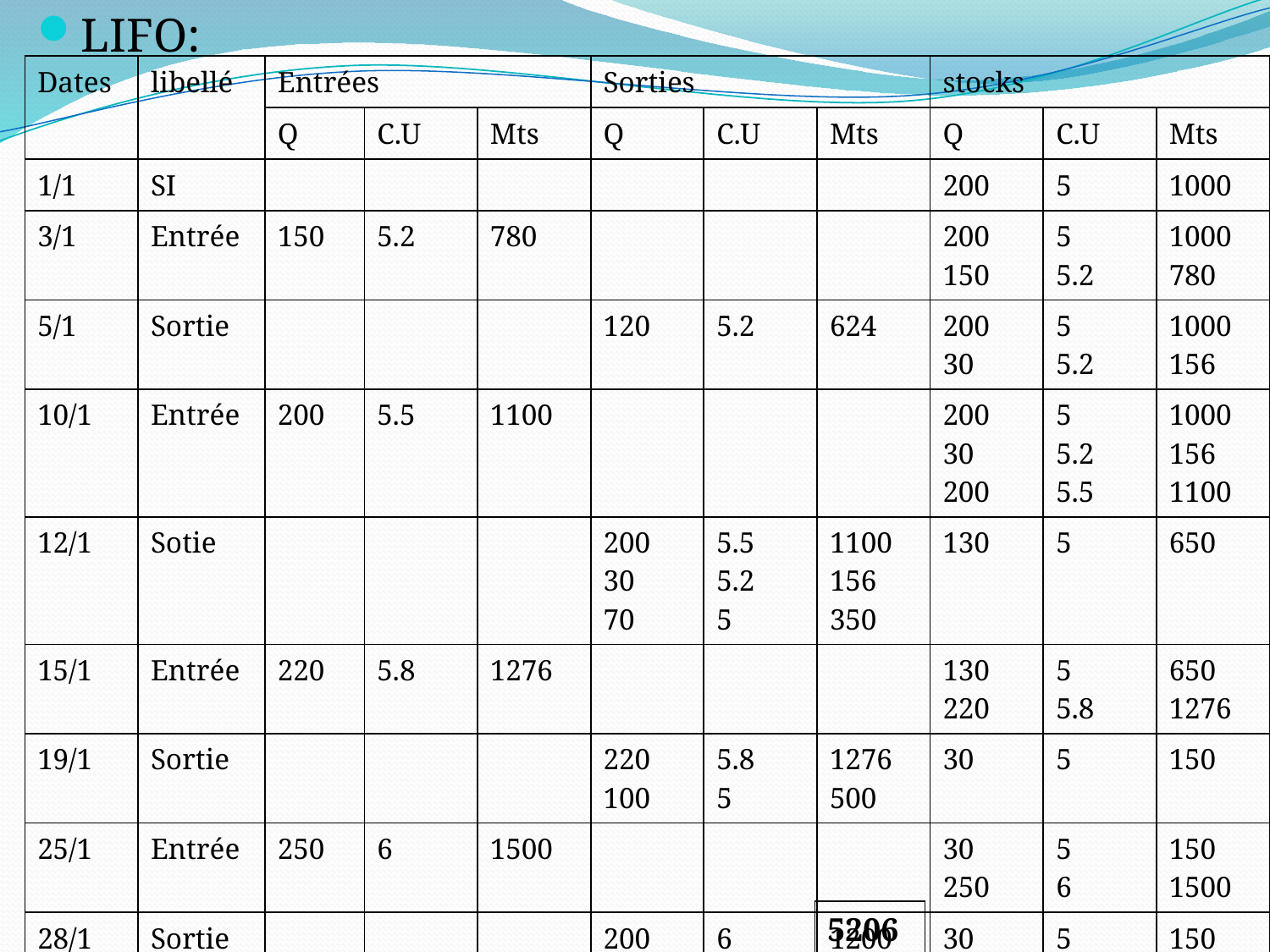

LIFO:

| Dates | libellé | Entrées |  |  | Sorties |  |  | stocks |  |  |
| --- | --- | --- | --- | --- | --- | --- | --- | --- | --- | --- |
|  |  | Q | C.U | Mts | Q | C.U | Mts | Q | C.U | Mts |
| 1/1 | SI |  |  |  |  |  |  | 200 | 5 | 1000 |
| 3/1 | Entrée | 150 | 5.2 | 780 |  |  |  | 200 150 | 5 5.2 | 1000 780 |
| 5/1 | Sortie |  |  |  | 120 | 5.2 | 624 | 200 30 | 5 5.2 | 1000 156 |
| 10/1 | Entrée | 200 | 5.5 | 1100 |  |  |  | 200 30 200 | 5 5.2 5.5 | 1000 156 1100 |
| 12/1 | Sotie |  |  |  | 200 30 70 | 5.5 5.2 5 | 1100 156 350 | 130 | 5 | 650 |
| 15/1 | Entrée | 220 | 5.8 | 1276 |  |  |  | 130 220 | 5 5.8 | 650 1276 |
| 19/1 | Sortie |  |  |  | 220 100 | 5.8 5 | 1276 500 | 30 | 5 | 150 |
| 25/1 | Entrée | 250 | 6 | 1500 |  |  |  | 30 250 | 5 6 | 150 1500 |
| 28/1 | Sortie |  |  |  | 200 | 6 | 1200 | 30 50 | 5 6 | 150 300 |
| 5206 |
| --- |